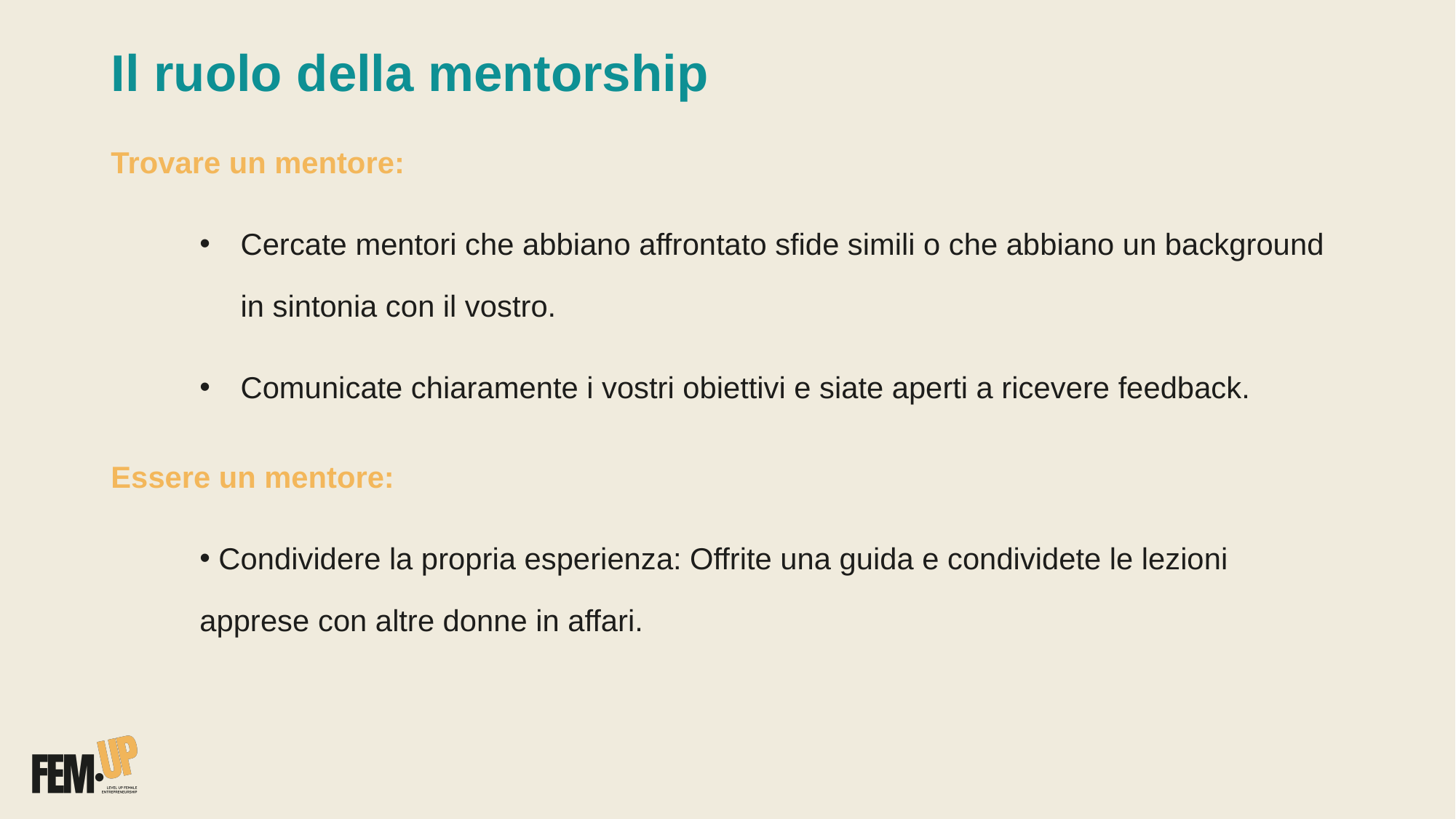

Il ruolo della mentorship
Trovare un mentore:
Cercate mentori che abbiano affrontato sfide simili o che abbiano un background in sintonia con il vostro.
Comunicate chiaramente i vostri obiettivi e siate aperti a ricevere feedback.
Essere un mentore:
 Condividere la propria esperienza: Offrite una guida e condividete le lezioni apprese con altre donne in affari.